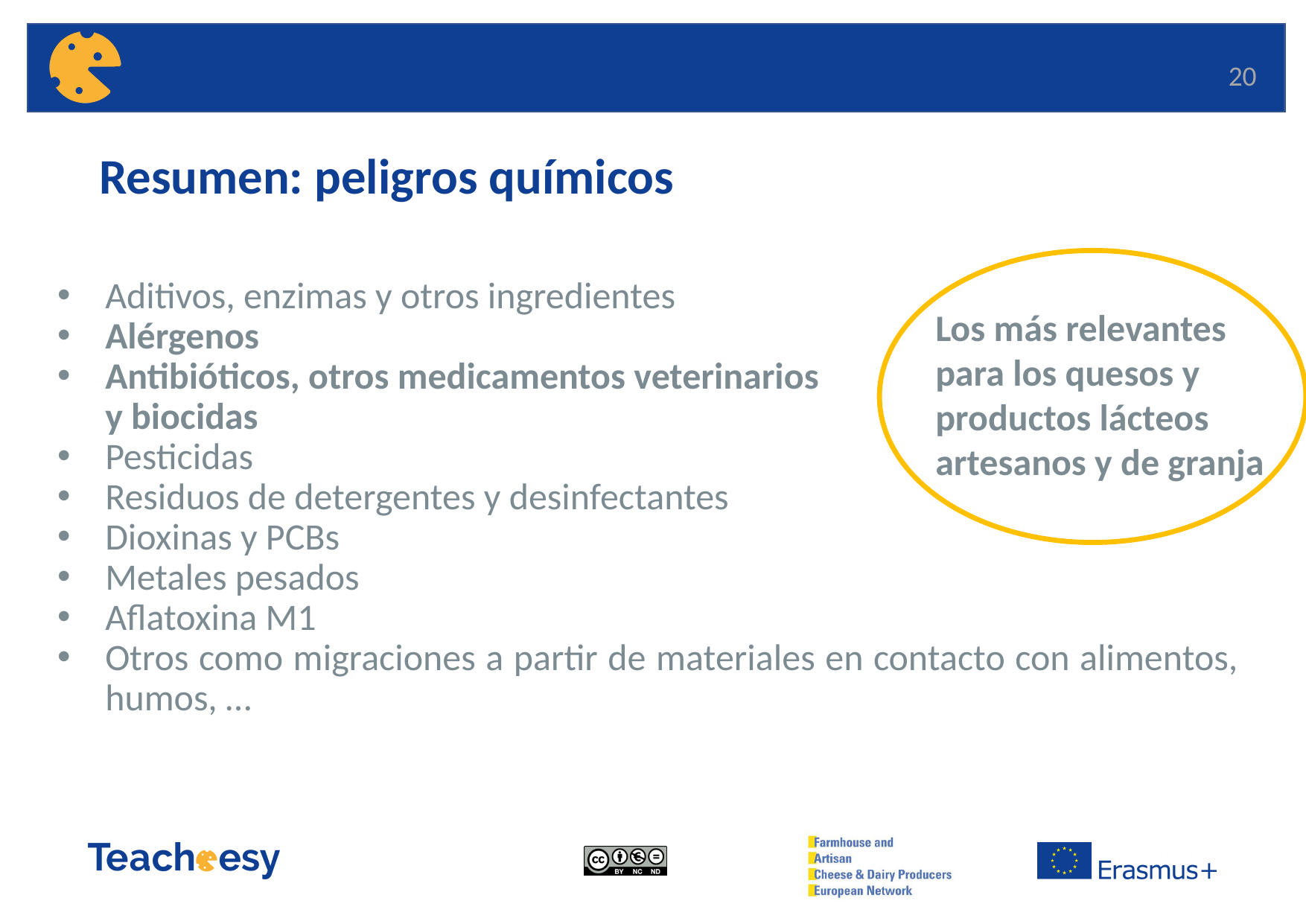

20
# Resumen: peligros químicos

Aditivos, enzimas y otros ingredientes
Alérgenos
Antibióticos, otros medicamentos veterinarios
	y biocidas
Pesticidas
Residuos de detergentes y desinfectantes
Dioxinas y PCBs
Metales pesados
Aflatoxina M1
Otros como migraciones a partir de materiales en contacto con alimentos, humos, …

Los más relevantes para los quesos y productos lácteos artesanos y de granja